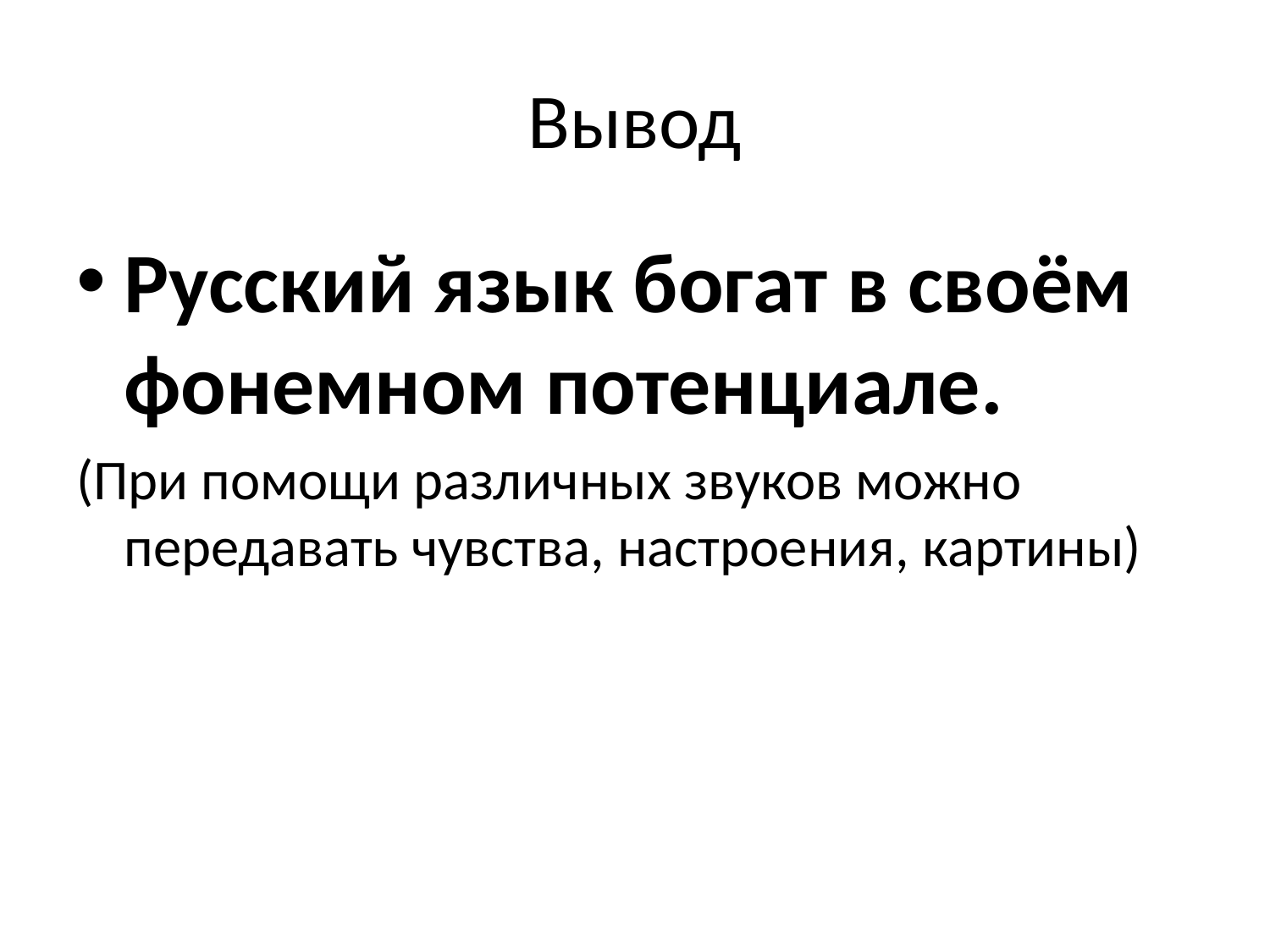

# Вывод
Русский язык богат в своём фонемном потенциале.
(При помощи различных звуков можно передавать чувства, настроения, картины)